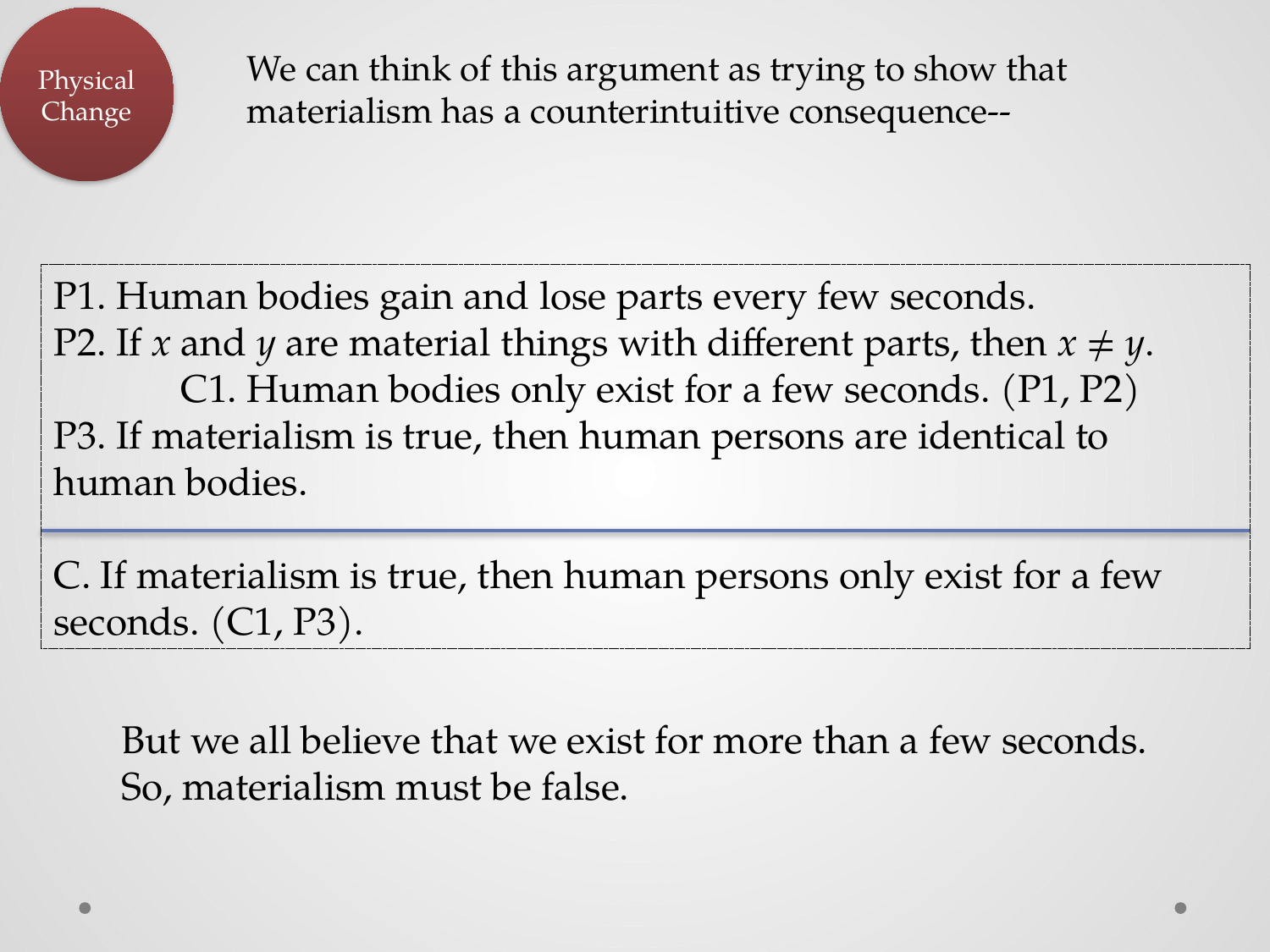

Physical Change
We can think of this argument as trying to show that materialism has a counterintuitive consequence--
P1. Human bodies gain and lose parts every few seconds.
P2. If x and y are material things with different parts, then x ≠ y.
	C1. Human bodies only exist for a few seconds. (P1, P2)
P3. If materialism is true, then human persons are identical to human bodies.

C. If materialism is true, then human persons only exist for a few seconds. (C1, P3).
But we all believe that we exist for more than a few seconds. So, materialism must be false.